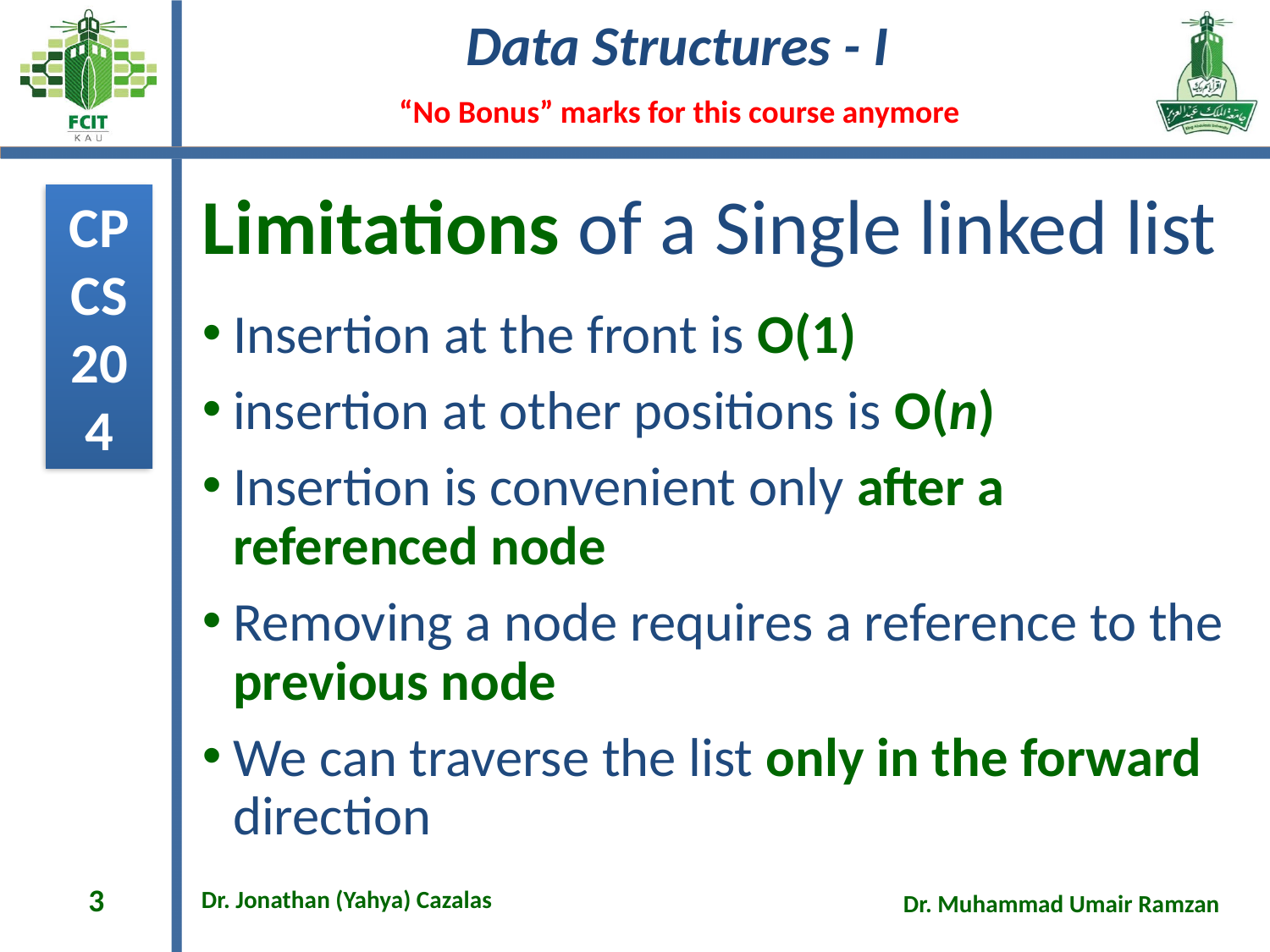

# Limitations of a Single linked list
Insertion at the front is O(1)
insertion at other positions is O(n)
Insertion is convenient only after a referenced node
Removing a node requires a reference to the previous node
We can traverse the list only in the forward direction
3